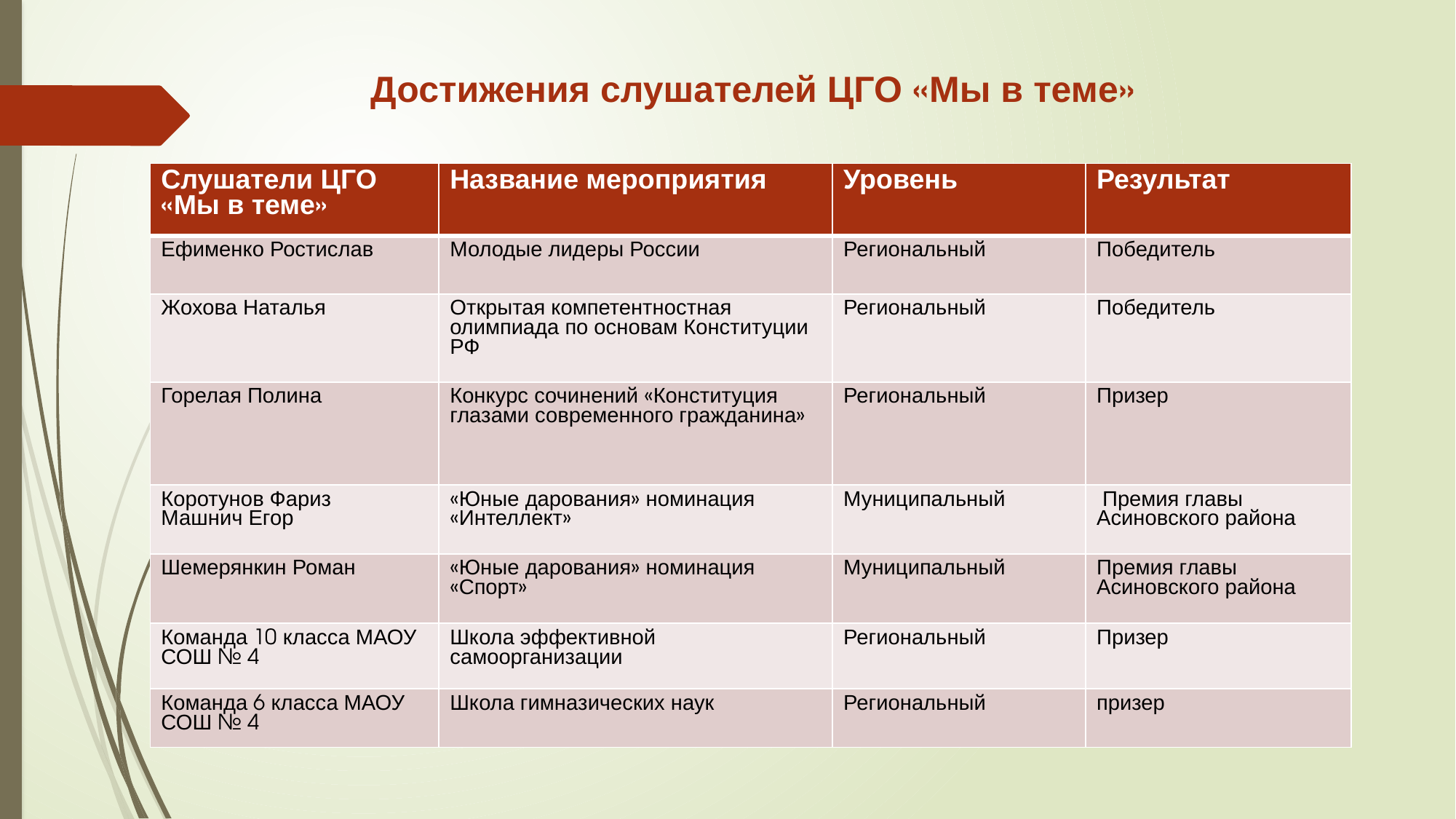

# Достижения слушателей ЦГО «Мы в теме»
| Слушатели ЦГО «Мы в теме» | Название мероприятия | Уровень | Результат |
| --- | --- | --- | --- |
| Ефименко Ростислав | Молодые лидеры России | Региональный | Победитель |
| Жохова Наталья | Открытая компетентностная олимпиада по основам Конституции РФ | Региональный | Победитель |
| Горелая Полина | Конкурс сочинений «Конституция глазами современного гражданина» | Региональный | Призер |
| Коротунов Фариз Машнич Егор | «Юные дарования» номинация «Интеллект» | Муниципальный | Премия главы Асиновского района |
| Шемерянкин Роман | «Юные дарования» номинация «Спорт» | Муниципальный | Премия главы Асиновского района |
| Команда 10 класса МАОУ СОШ № 4 | Школа эффективной самоорганизации | Региональный | Призер |
| Команда 6 класса МАОУ СОШ № 4 | Школа гимназических наук | Региональный | призер |